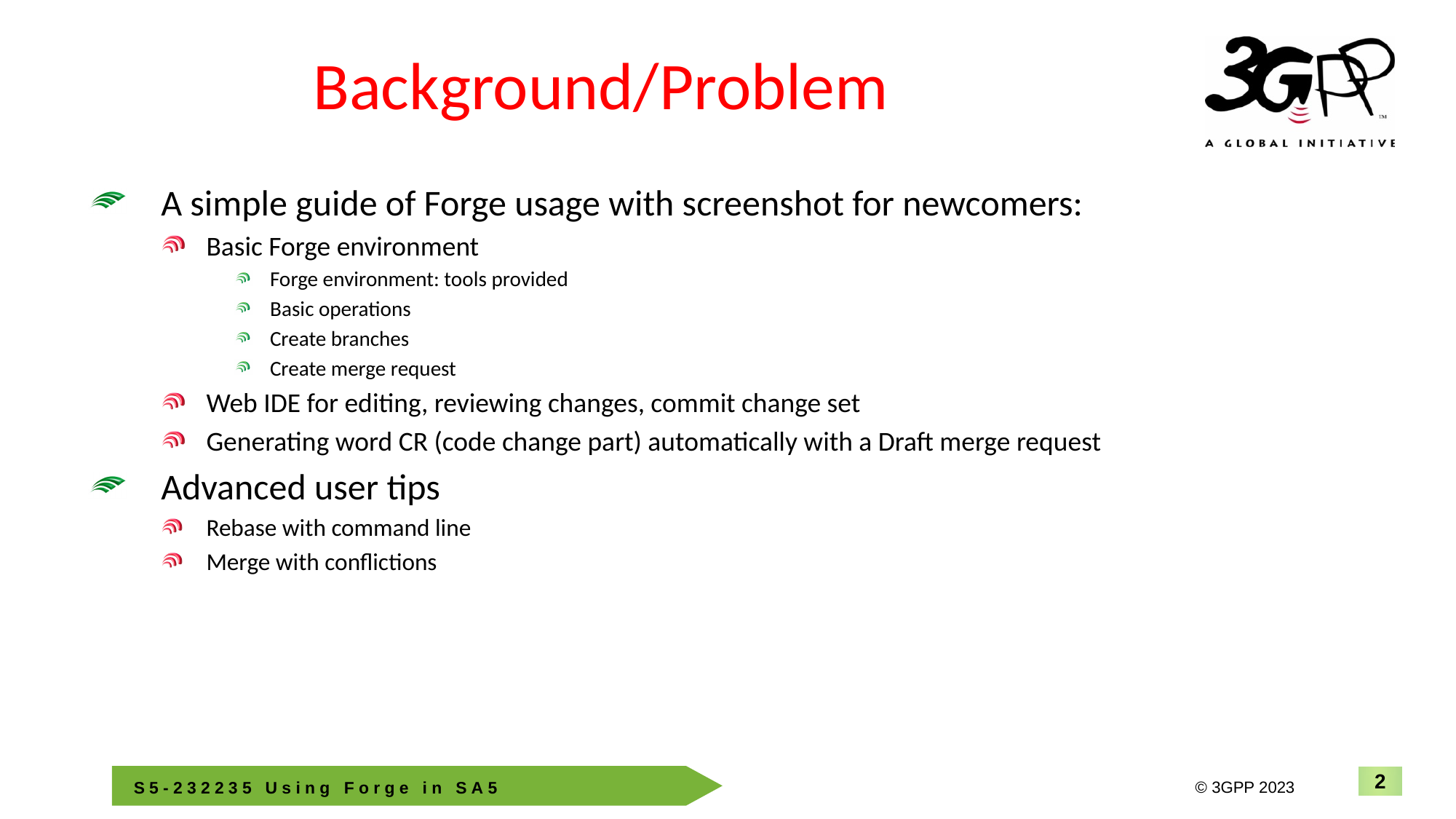

# Background/Problem
A simple guide of Forge usage with screenshot for newcomers:
Basic Forge environment
Forge environment: tools provided
Basic operations
Create branches
Create merge request
Web IDE for editing, reviewing changes, commit change set
Generating word CR (code change part) automatically with a Draft merge request
Advanced user tips
Rebase with command line
Merge with conflictions